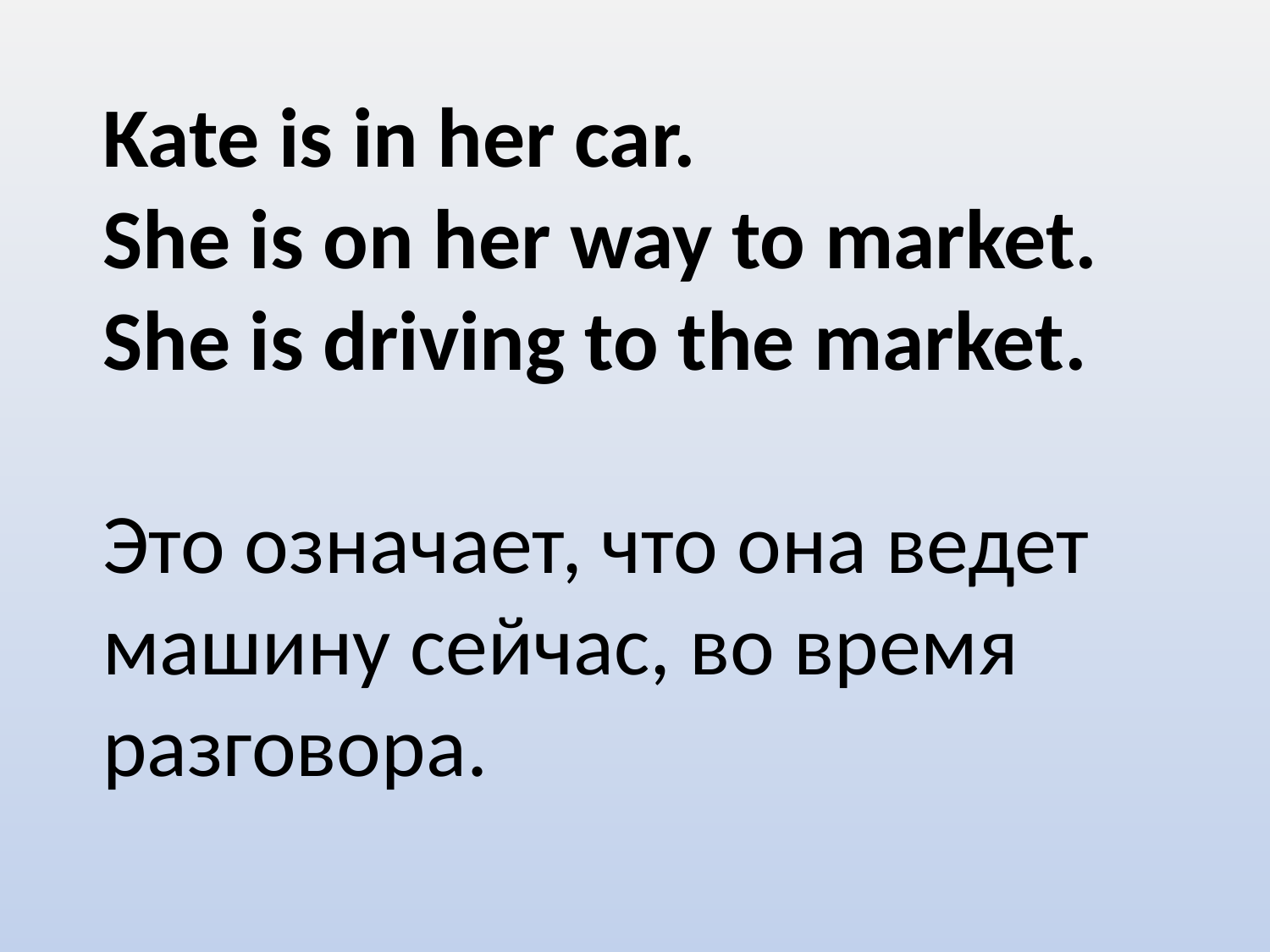

Kate is in her car.
She is on her way to market.
She is driving to the market.

Это означает, что она ведет машину сейчас, во время разговора.